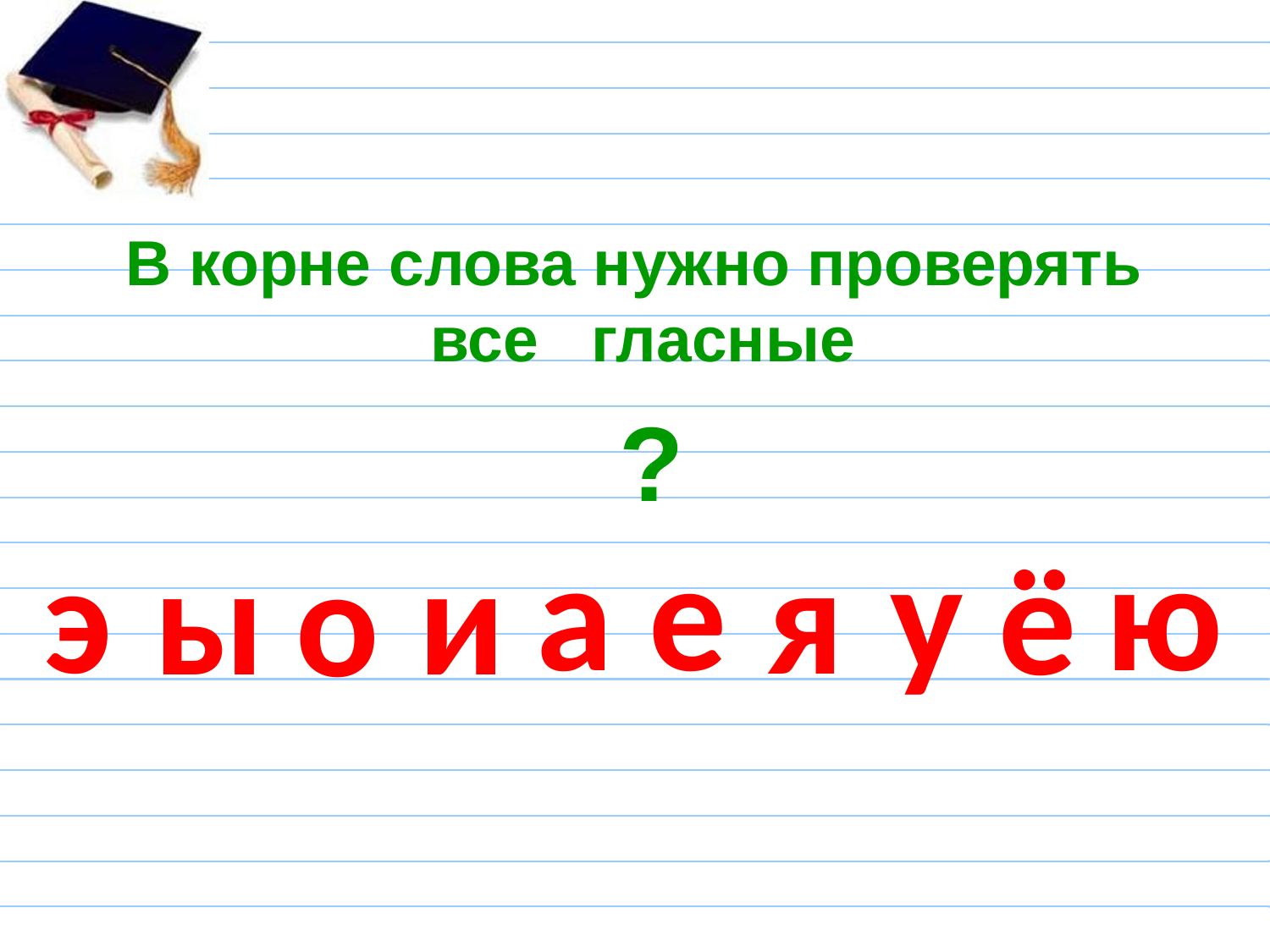

#
В корне слова нужно проверять   все   гласные
?

а
е
у
ю
э
я
ы
и
ё
о